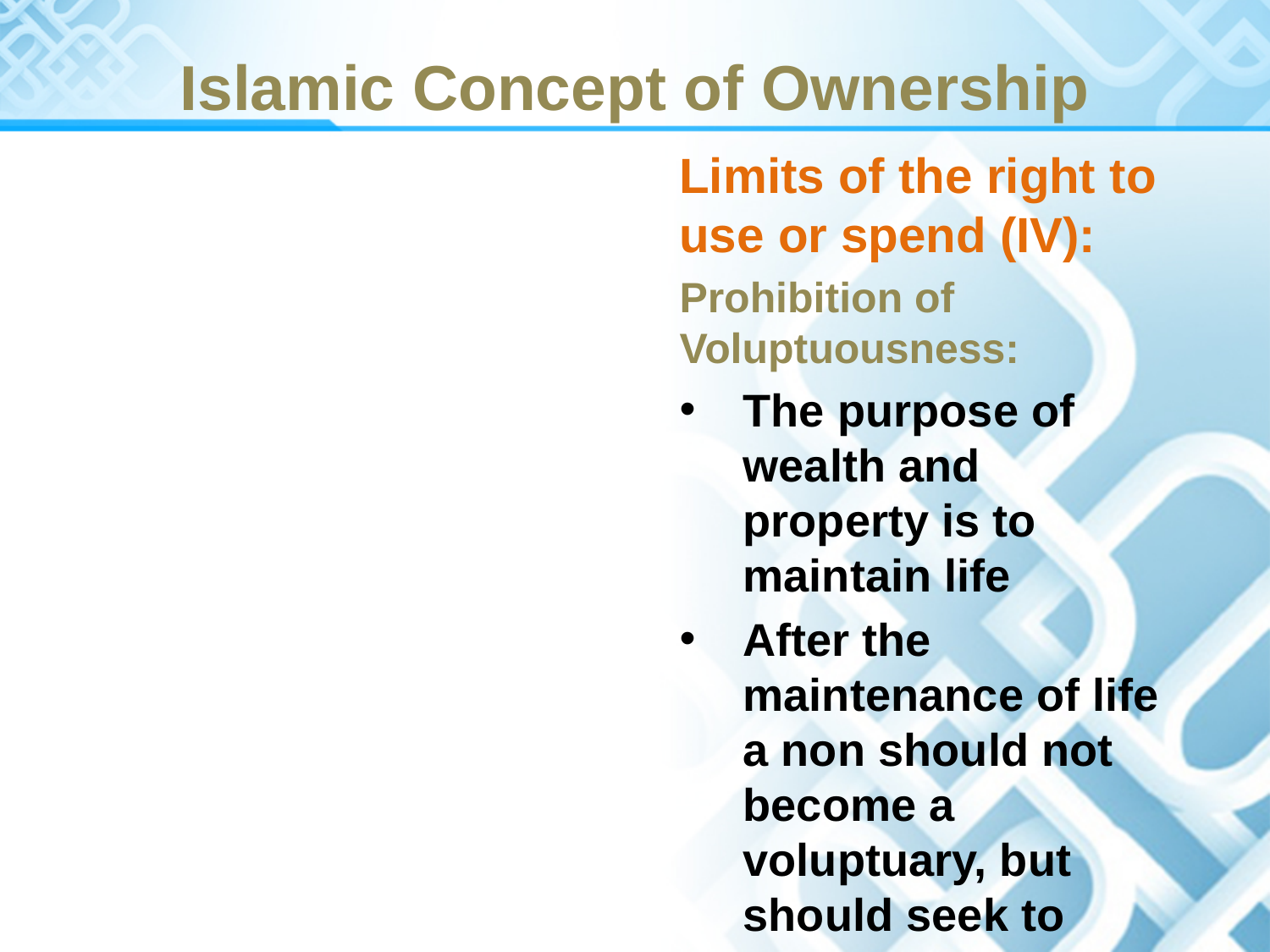

Islamic Concept of Ownership
Limits of the right to use or spend (IV):
Prohibition of Voluptuousness:
The purpose of wealth and property is to maintain life
After the maintenance of life a non should not become a voluptuary, but should seek to fulfill the higher purposes of life